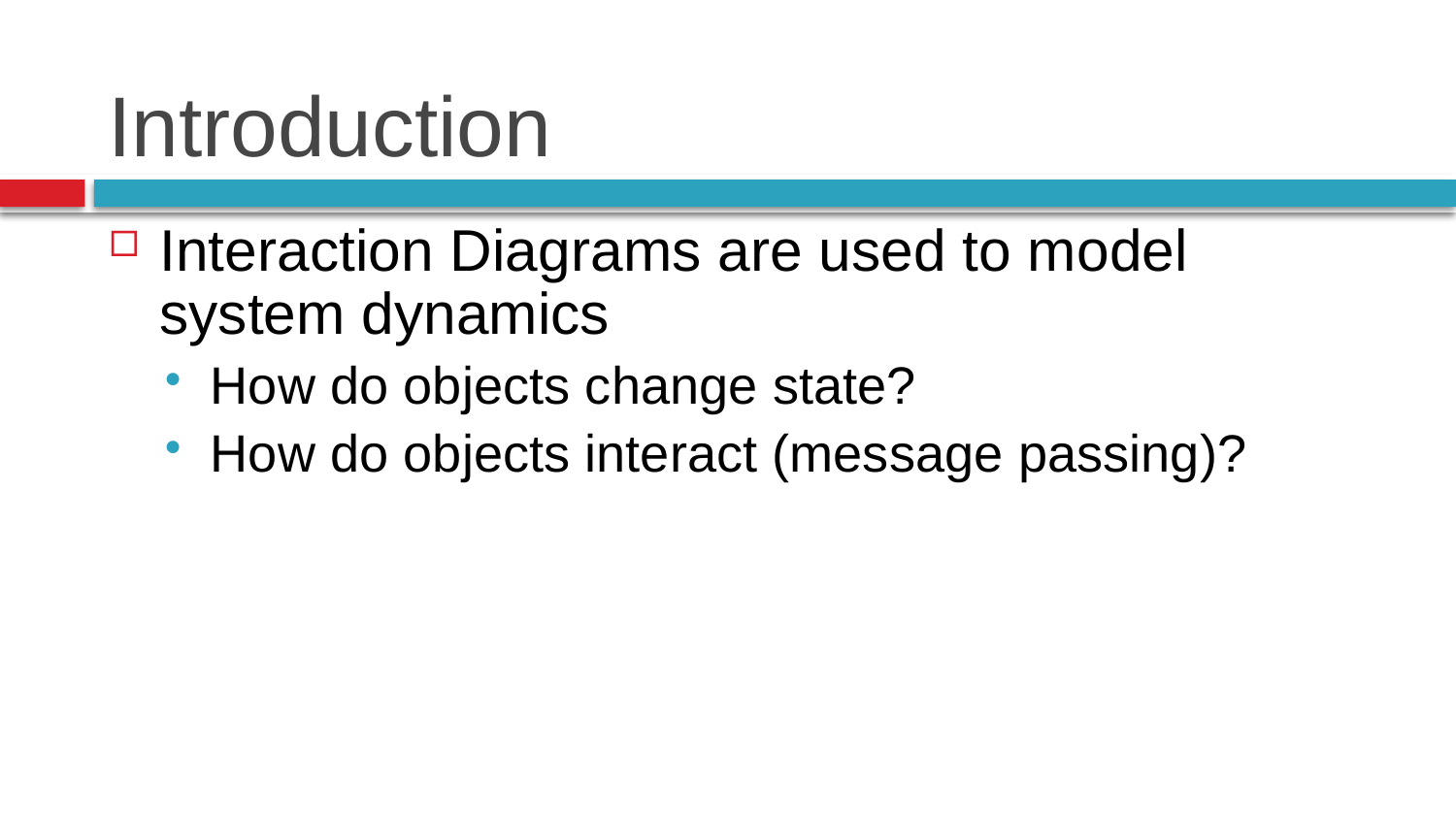

# Introduction
Interaction Diagrams are used to model system dynamics
How do objects change state?
How do objects interact (message passing)?